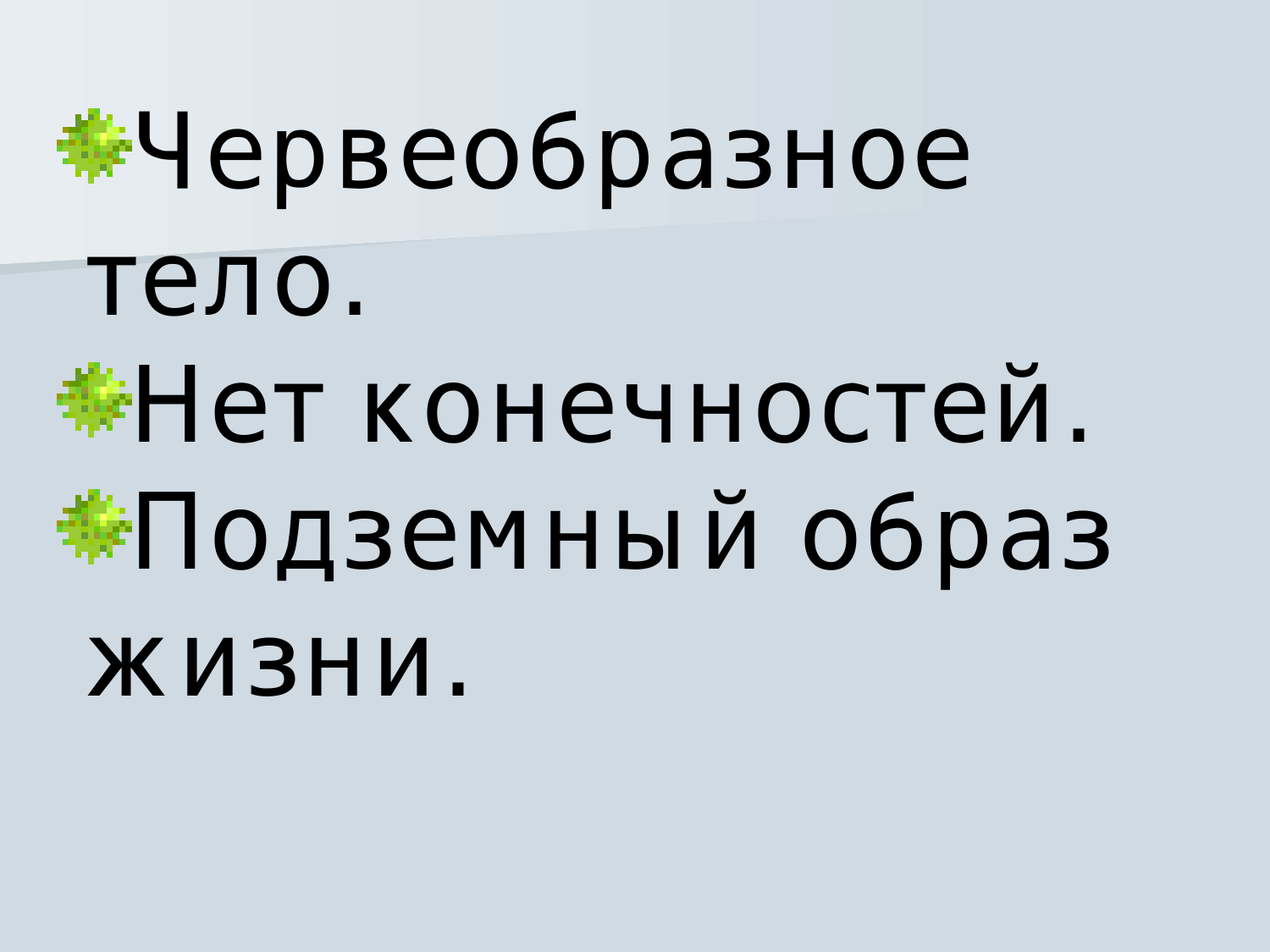

Червеобразное тело.
Нет конечностей.
Подземный образ жизни.